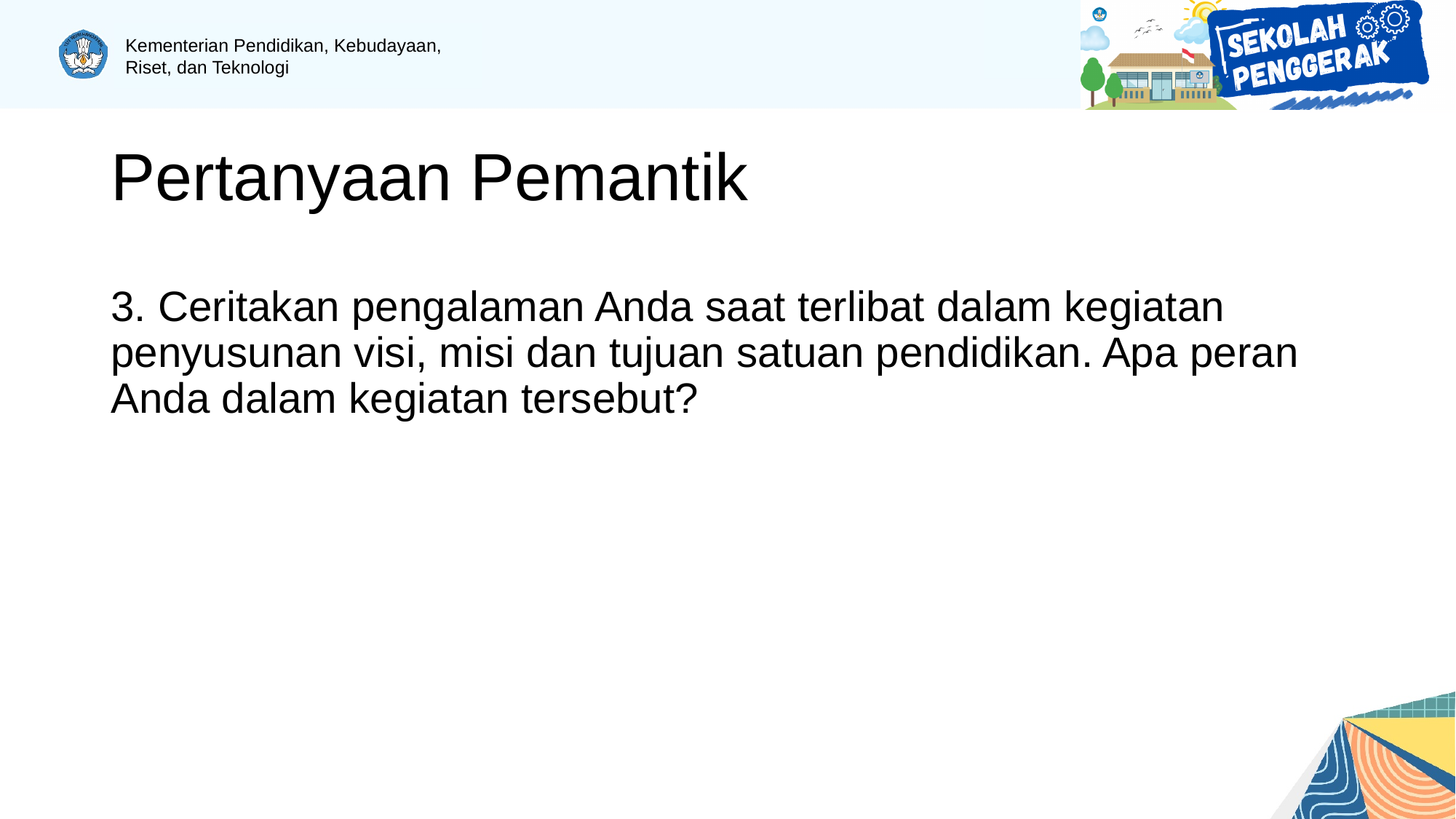

# Pertanyaan Pemantik
3. Ceritakan pengalaman Anda saat terlibat dalam kegiatan penyusunan visi, misi dan tujuan satuan pendidikan. Apa peran Anda dalam kegiatan tersebut?